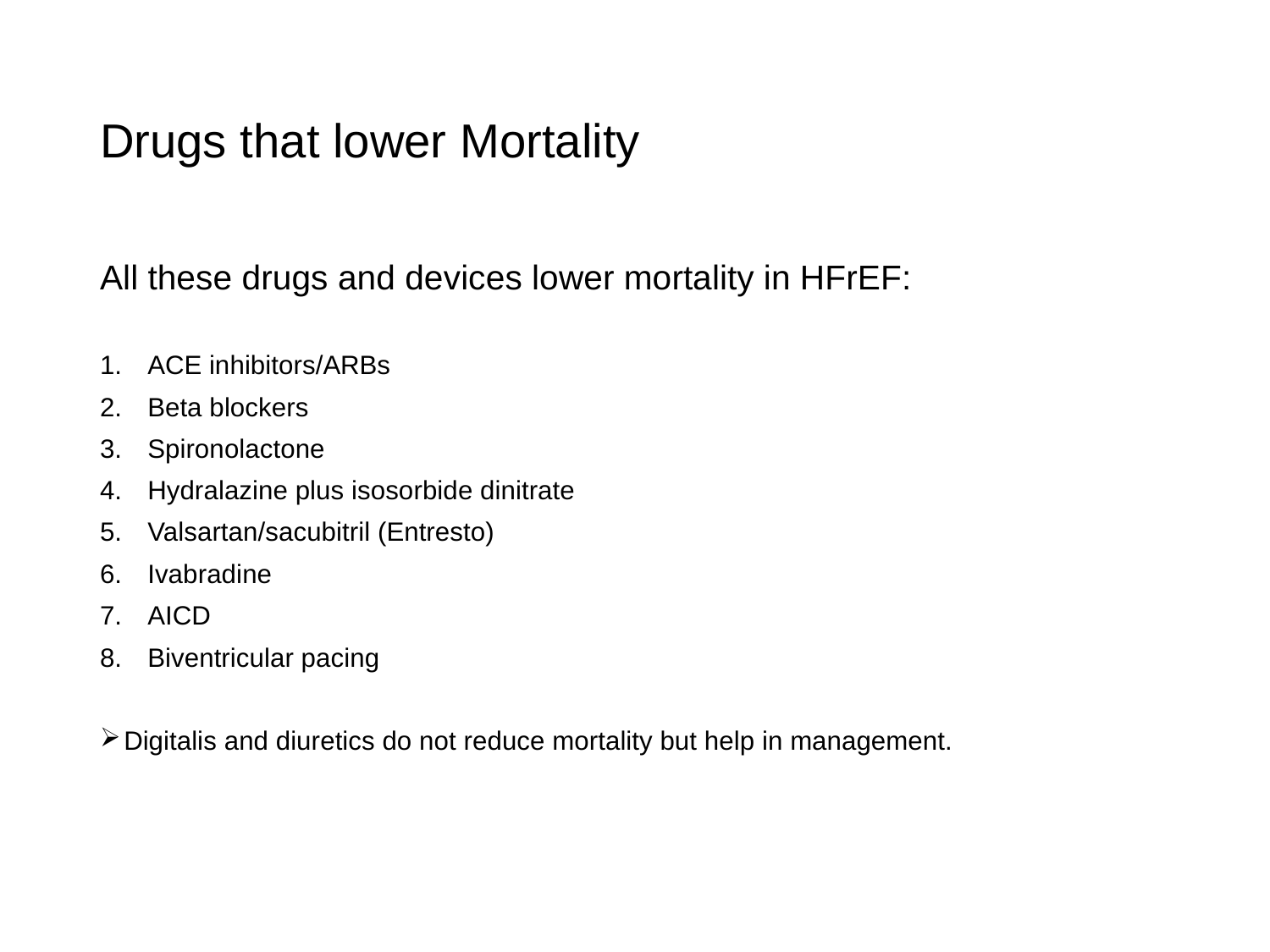

# Drugs that lower Mortality
All these drugs and devices lower mortality in HFrEF:

ACE inhibitors/ARBs
Beta blockers
Spironolactone
Hydralazine plus isosorbide dinitrate
Valsartan/sacubitril (Entresto)
Ivabradine
AICD
Biventricular pacing

Digitalis and diuretics do not reduce mortality but help in management.